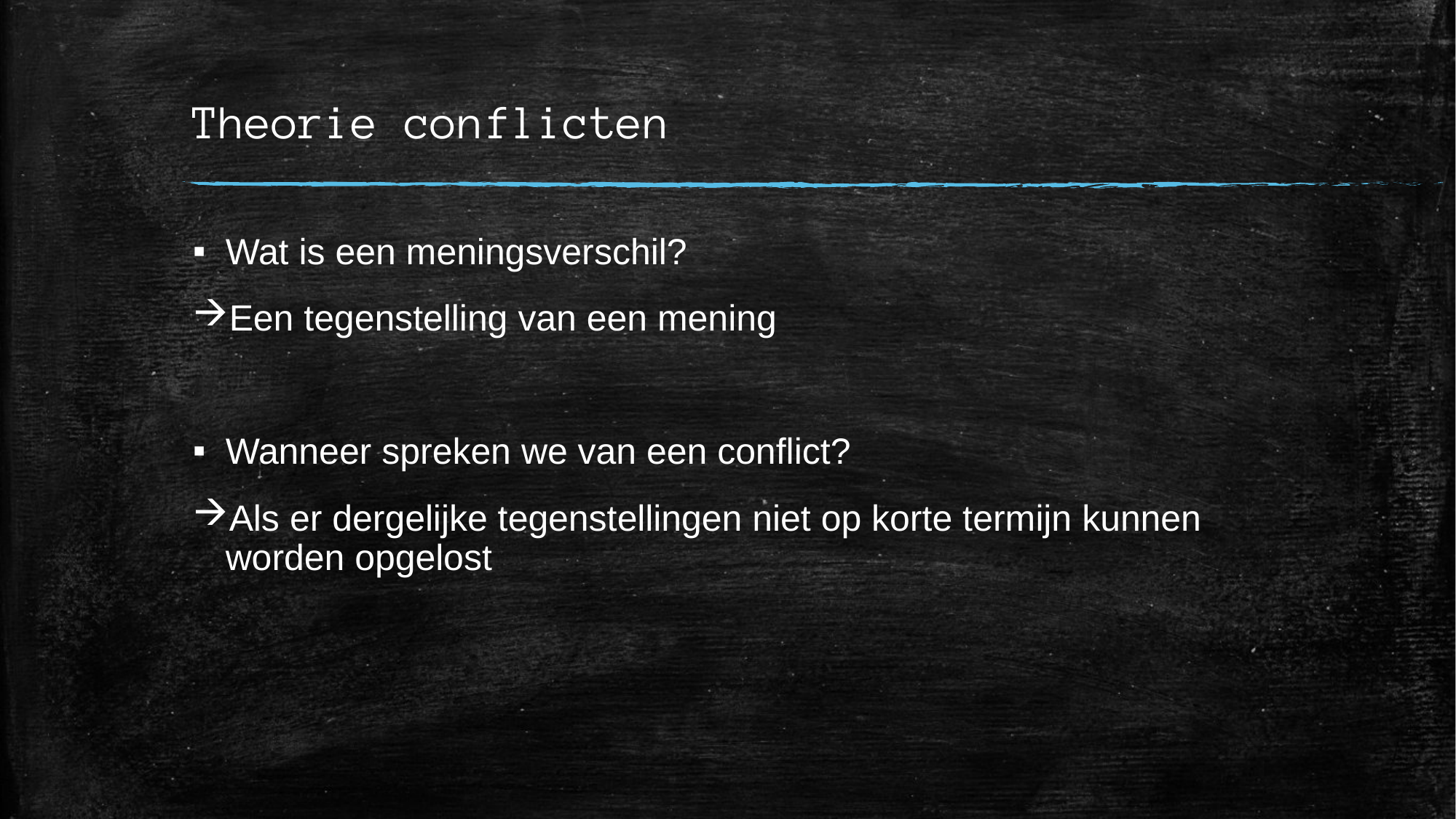

# Theorie conflicten
Wat is een meningsverschil?
Een tegenstelling van een mening

Wanneer spreken we van een conflict?
Als er dergelijke tegenstellingen niet op korte termijn kunnen worden opgelost